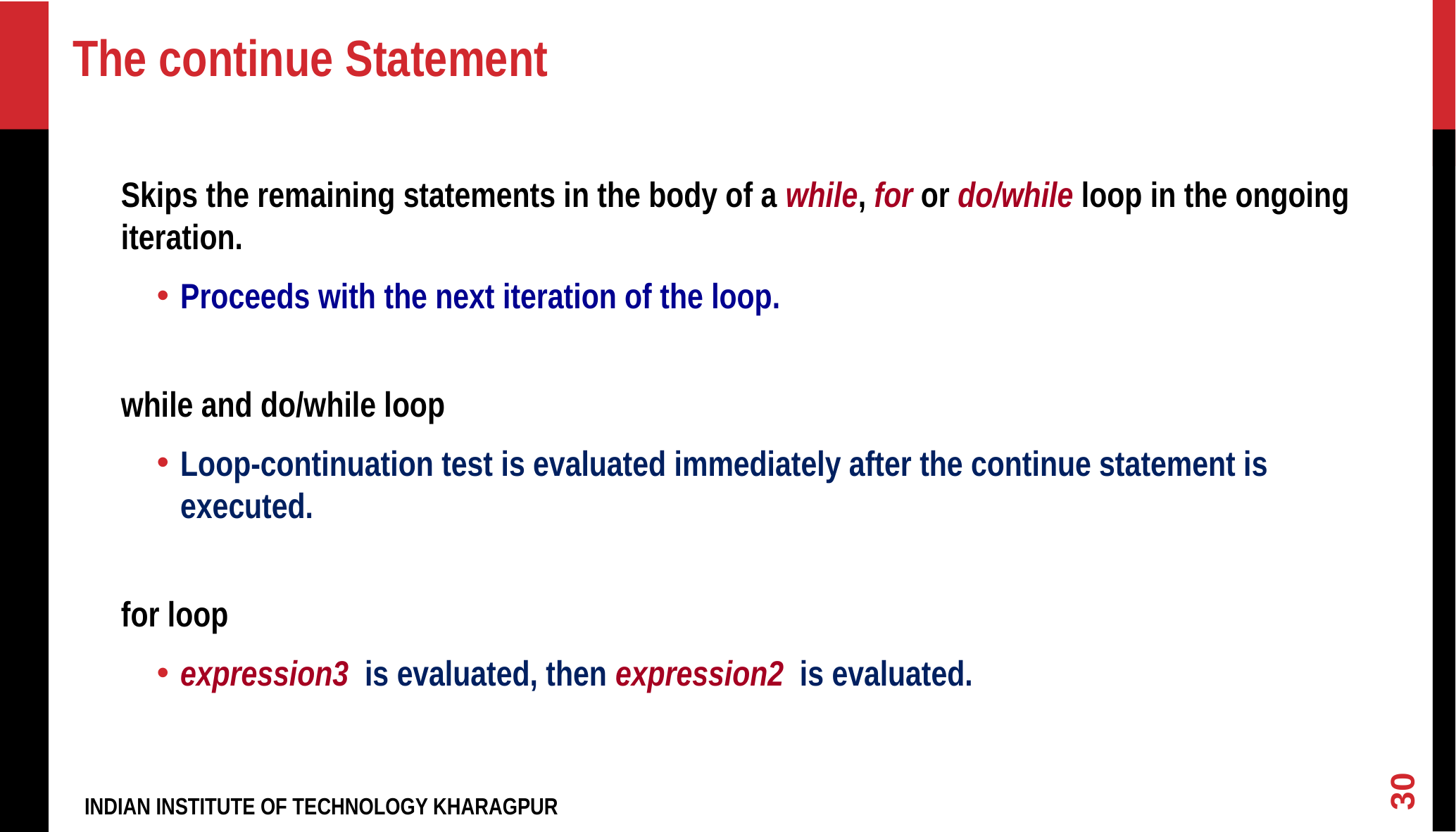

# The continue Statement
Skips the remaining statements in the body of a while, for or do/while loop in the ongoing iteration.
Proceeds with the next iteration of the loop.

while and do/while loop
Loop-continuation test is evaluated immediately after the continue statement is executed.

for loop
expression3  is evaluated, then expression2  is evaluated.
30
INDIAN INSTITUTE OF TECHNOLOGY KHARAGPUR